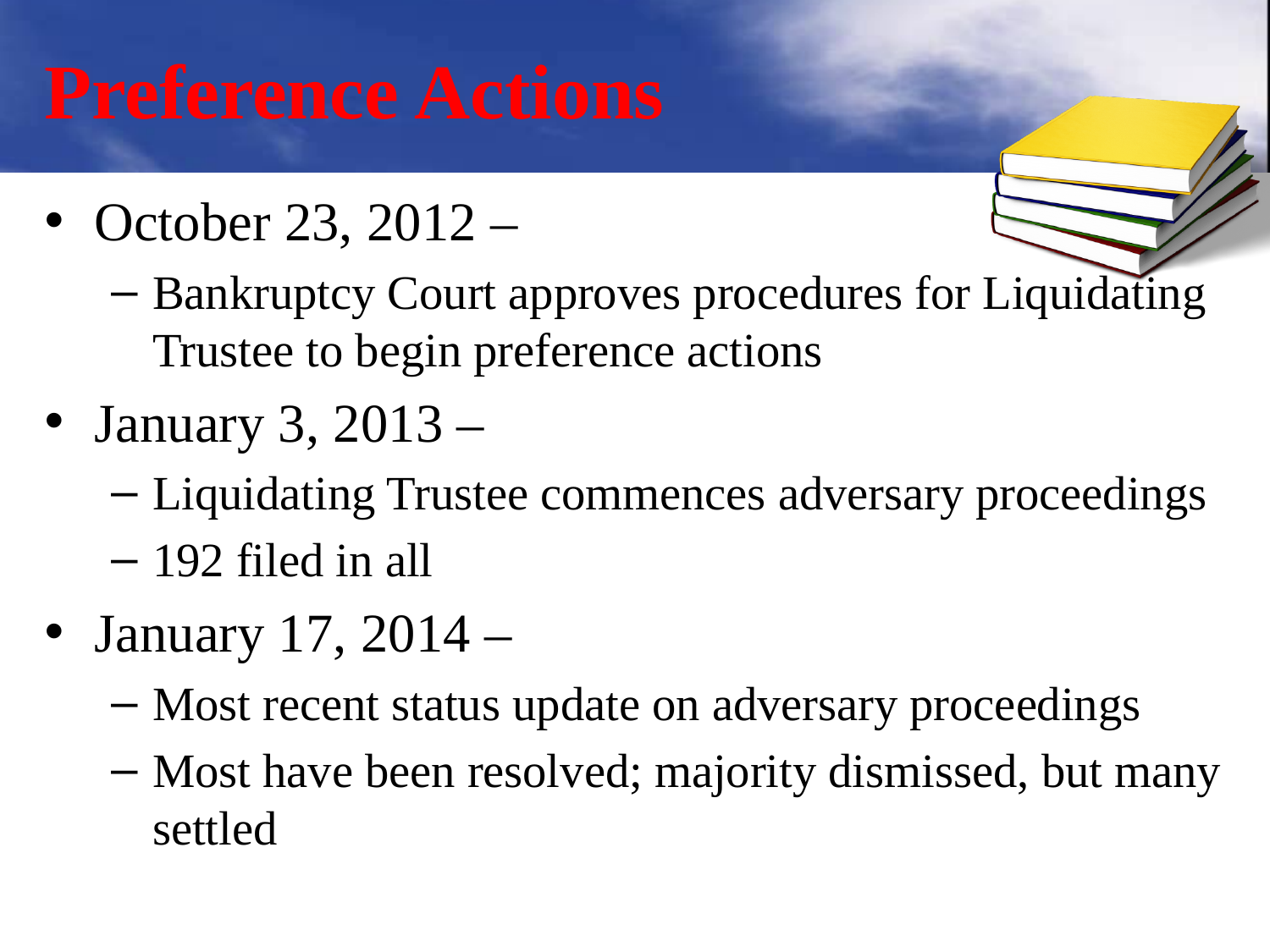

# Preference Actions
October 23, 2012 –
Bankruptcy Court approves procedures for Liquidating Trustee to begin preference actions
January 3, 2013 –
Liquidating Trustee commences adversary proceedings
192 filed in all
January 17, 2014 –
Most recent status update on adversary proceedings
Most have been resolved; majority dismissed, but many settled